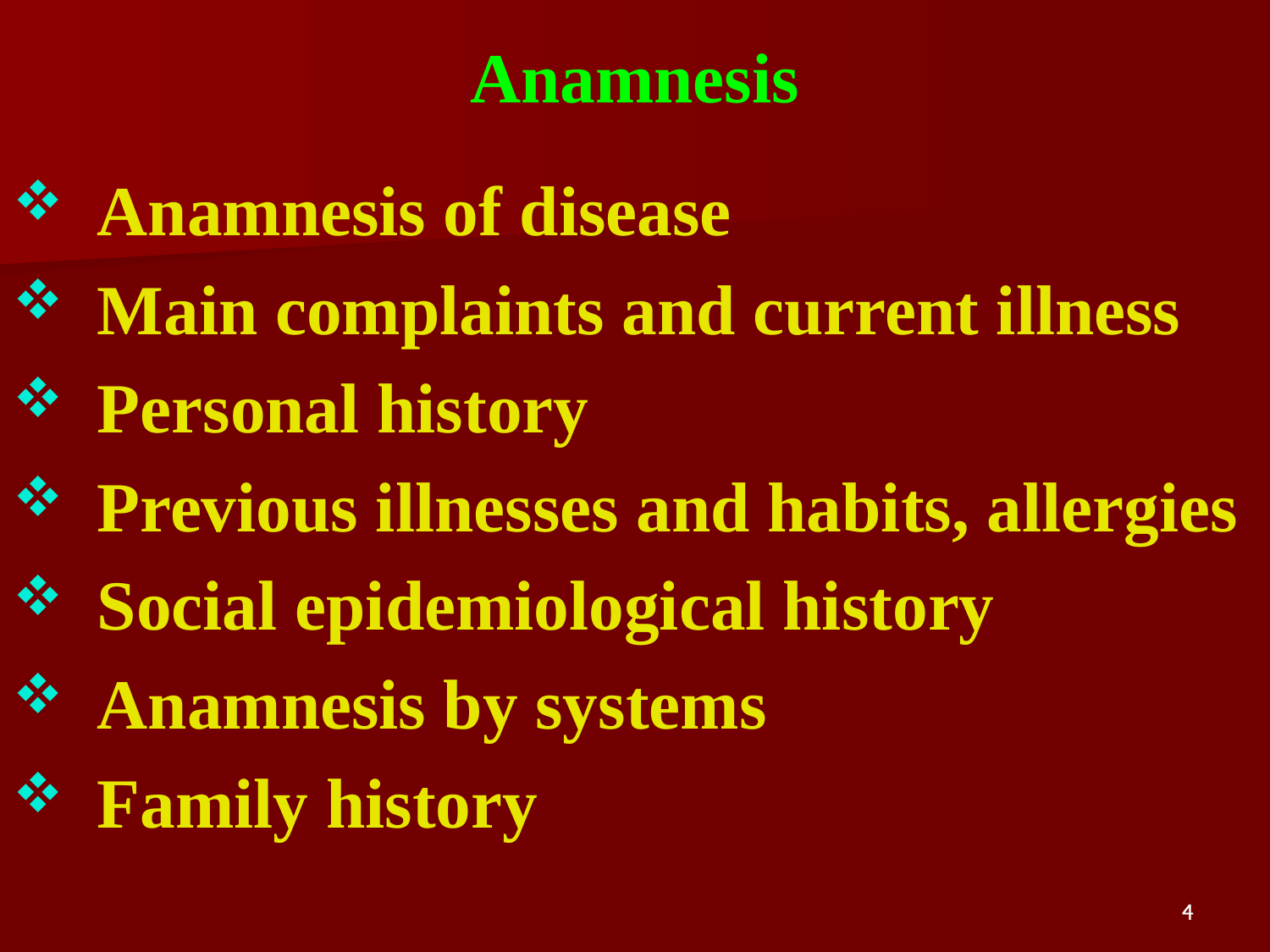

# Anamnesis
Anamnesis of disease
Main complaints and current illness
Personal history
Previous illnesses and habits, allergies
Social epidemiological history
Anamnesis by systems
Family history
4